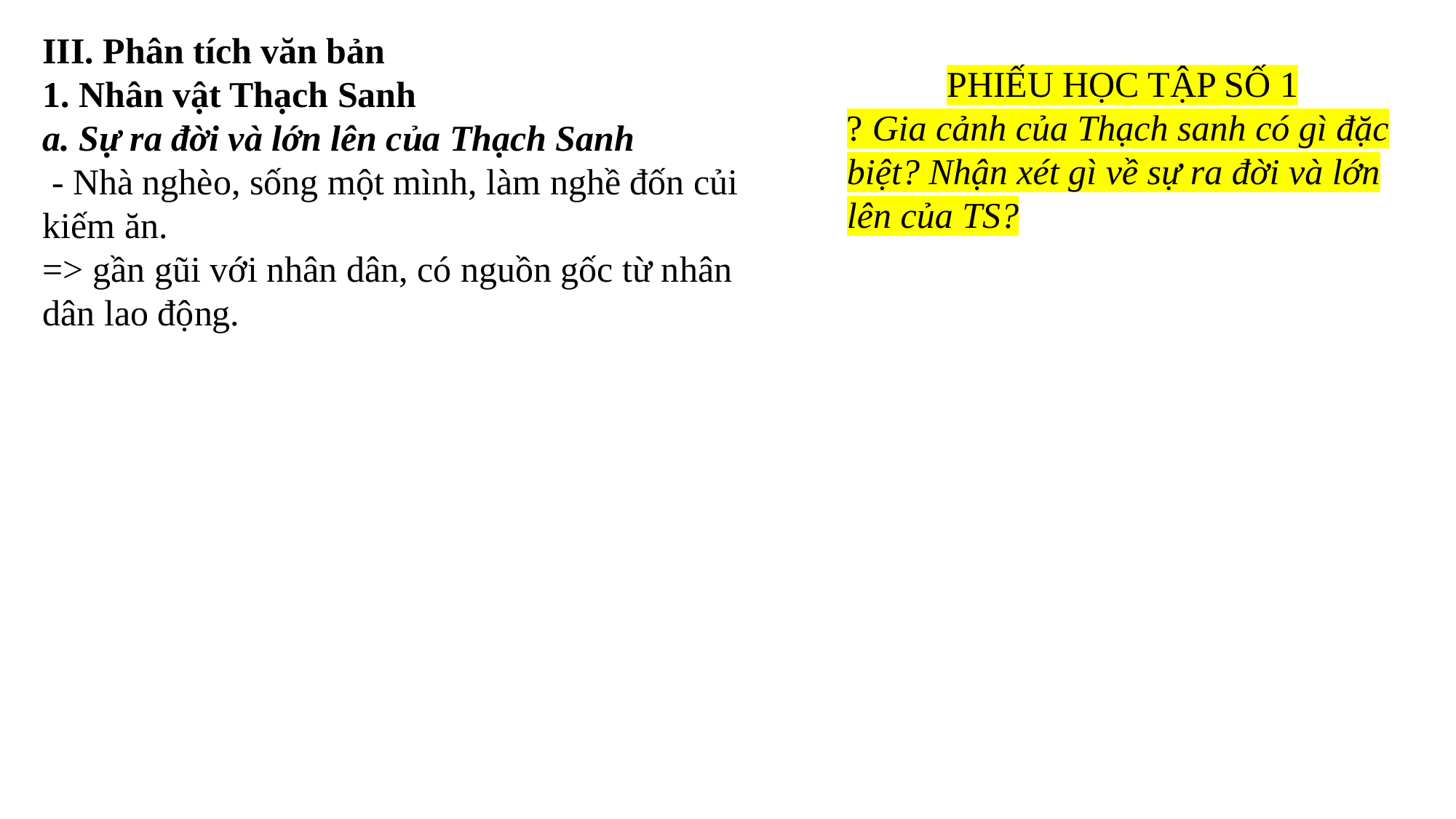

III. Phân tích văn bản
1. Nhân vật Thạch Sanh
a. Sự ra đời và lớn lên của Thạch Sanh
 - Nhà nghèo, sống một mình, làm nghề đốn củi kiếm ăn.
=> gần gũi với nhân dân, có nguồn gốc từ nhân dân lao động.

PHIẾU HỌC TẬP SỐ 1
? Gia cảnh của Thạch sanh có gì đặc biệt? Nhận xét gì về sự ra đời và lớn lên của TS?